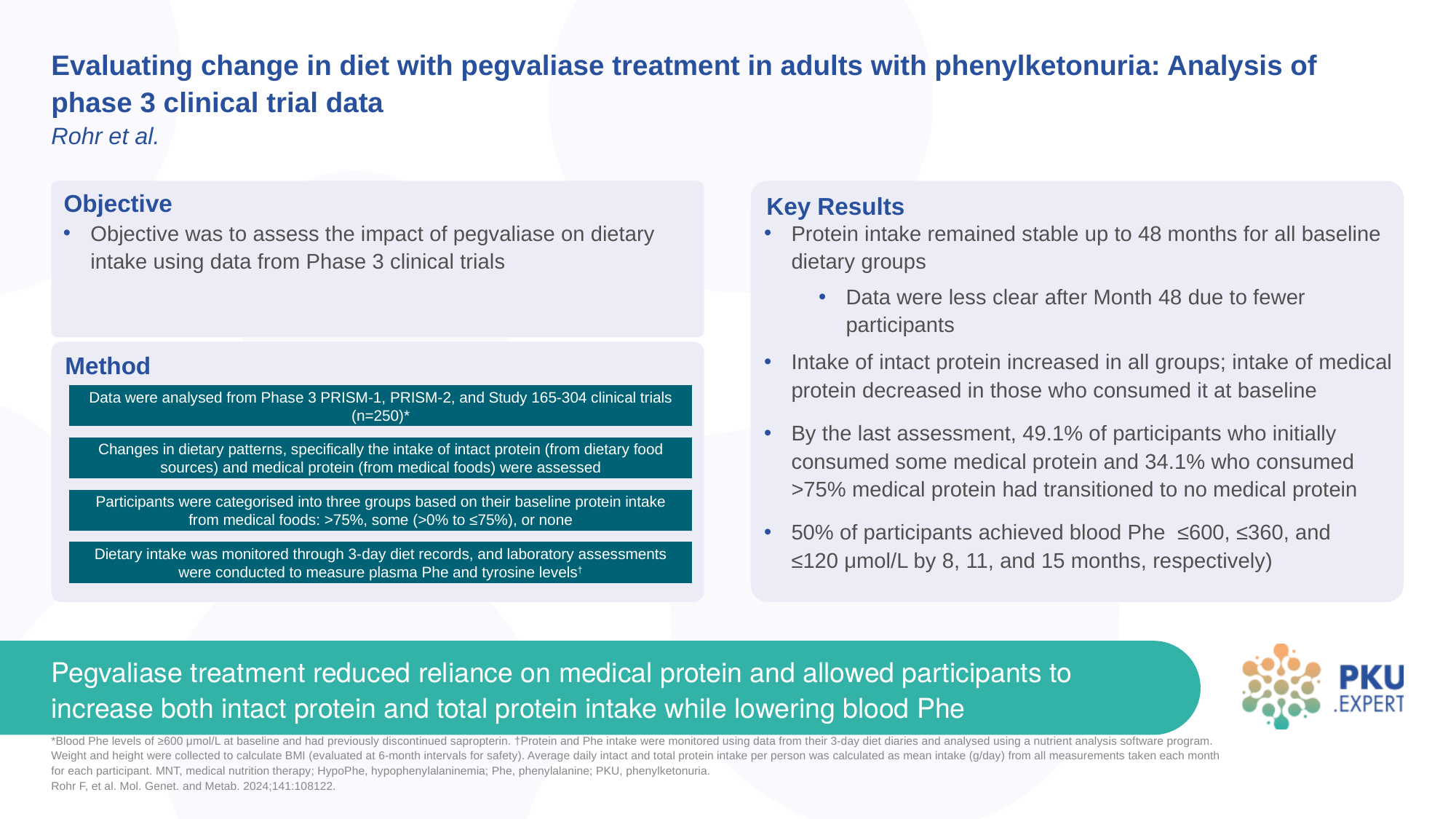

# Evaluating change in diet with pegvaliase treatment in adults with phenylketonuria: Analysis of phase 3 clinical trial data Rohr et al.
Objective was to assess the impact of pegvaliase on dietary intake using data from Phase 3 clinical trials

Protein intake remained stable up to 48 months for all baseline dietary groups
Data were less clear after Month 48 due to fewer participants
Intake of intact protein increased in all groups; intake of medical protein decreased in those who consumed it at baseline
By the last assessment, 49.1% of participants who initially consumed some medical protein and 34.1% who consumed >75% medical protein had transitioned to no medical protein
50% of participants achieved blood Phe  ≤600, ≤360, and        ≤120 μmol/L by 8, 11, and 15 months, respectively)

Data were analysed from Phase 3 PRISM-1, PRISM-2, and Study 165-304 clinical trials (n=250)*
Changes in dietary patterns, specifically the intake of intact protein (from dietary food sources) and medical protein (from medical foods) were assessed
Participants were categorised into three groups based on their baseline protein intake from medical foods: >75%, some (>0% to ≤75%), or none
Dietary intake was monitored through 3-day diet records, and laboratory assessments were conducted to measure plasma Phe and tyrosine levels†
Pegvaliase treatment reduced reliance on medical protein and allowed participants to increase both intact protein and total protein intake while lowering blood Phe
*Blood Phe levels of ≥600 μmol/L at baseline and had previously discontinued sapropterin. †Protein and Phe intake were monitored using data from their 3-day diet diaries and analysed using a nutrient analysis software program. Weight and height were collected to calculate BMI (evaluated at 6-month intervals for safety). Average daily intact and total protein intake per person was calculated as mean intake (g/day) from all measurements taken each month for each participant. MNT, medical nutrition therapy; HypoPhe, hypophenylalaninemia; Phe, phenylalanine; PKU, phenylketonuria.
Rohr F, et al. Mol. Genet. and Metab. 2024;141:108122.